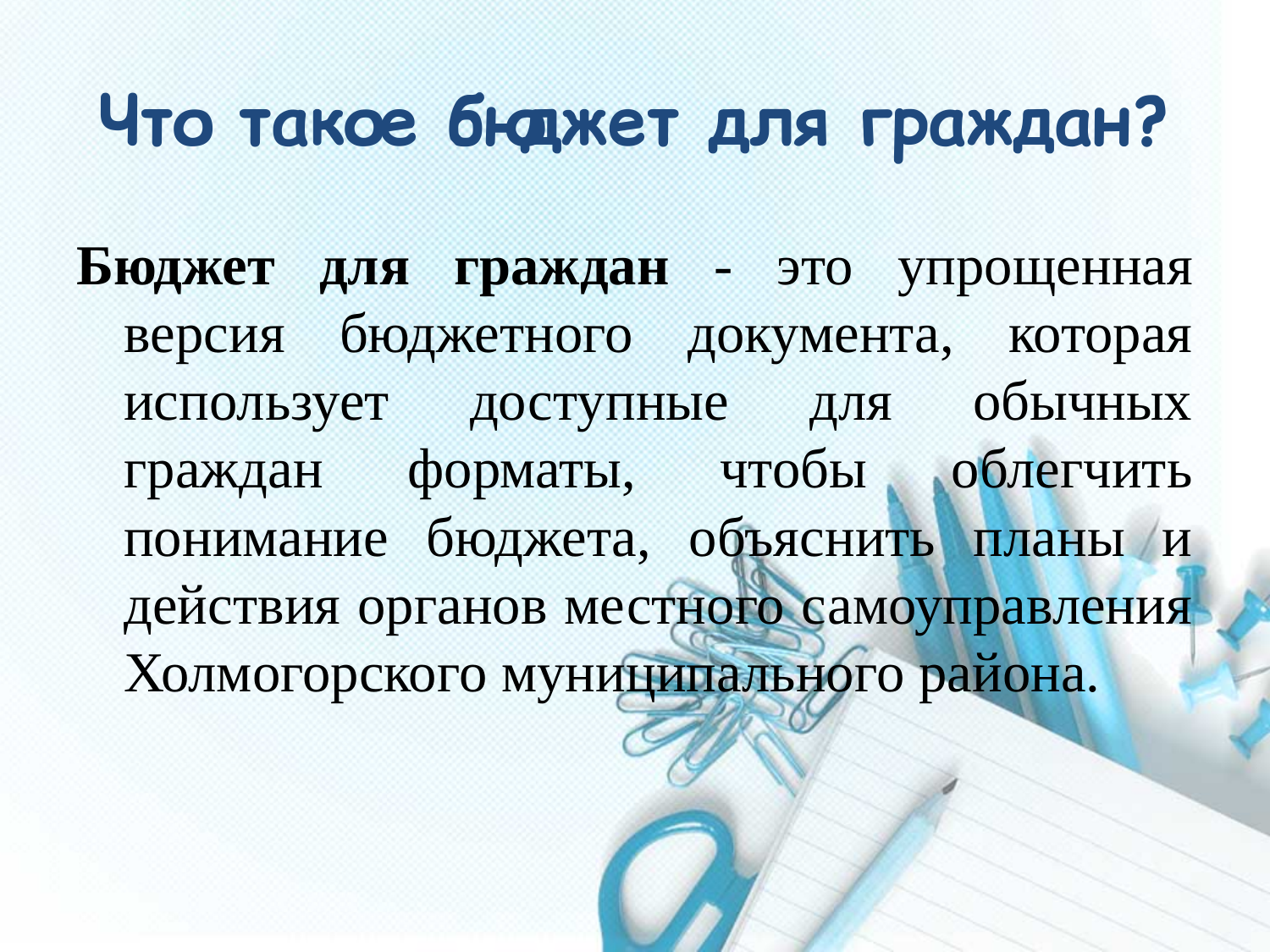

# Что такое бюджет для граждан?
Бюджет для граждан - это упрощенная версия бюджетного документа, которая использует доступные для обычных граждан форматы, чтобы облегчить понимание бюджета, объяснить планы и действия органов местного самоуправления Холмогорского муниципального района.